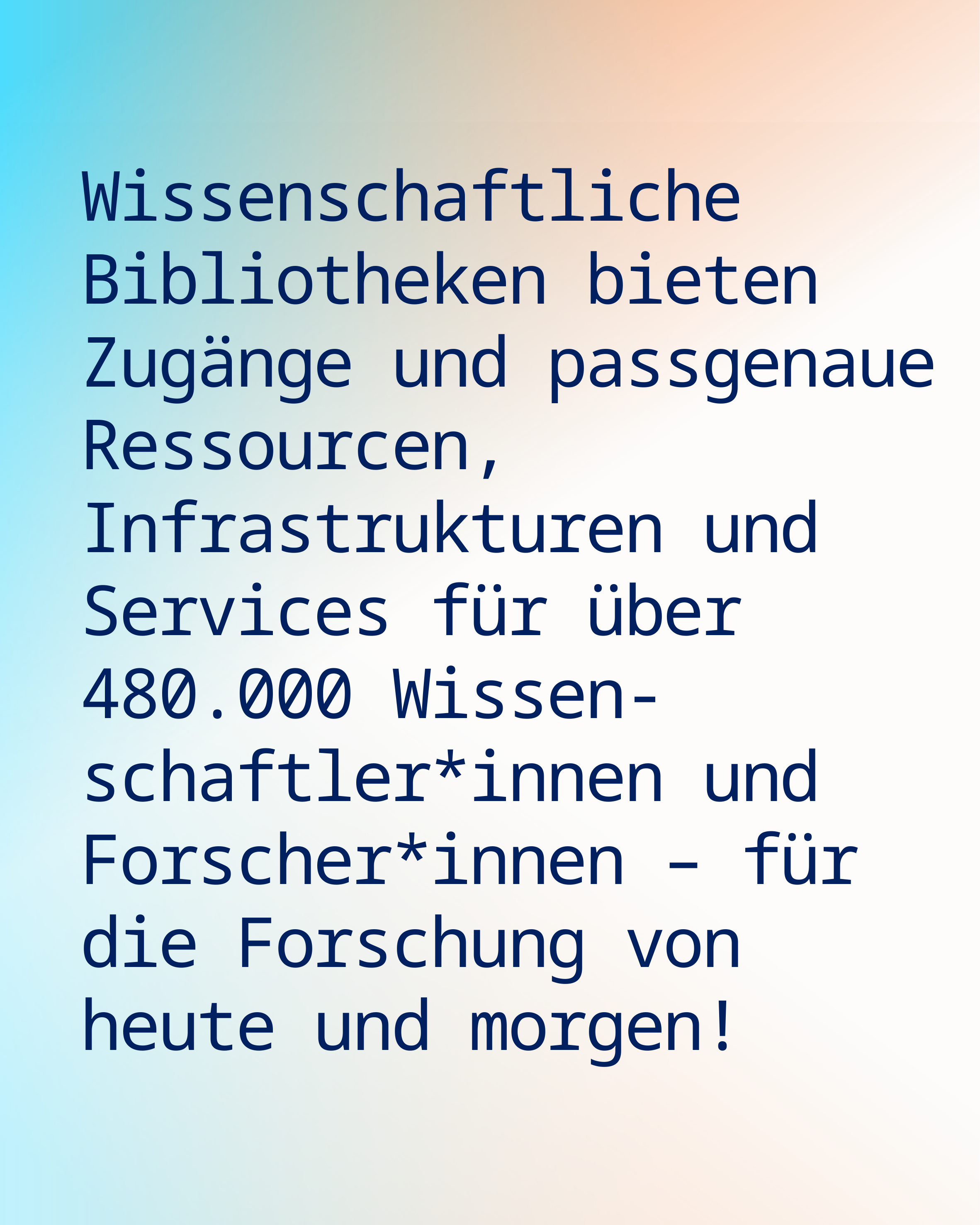

Wissenschaftliche Bibliotheken bieten Zugänge und passgenaue Ressourcen, Infrastrukturen und Services für über 480.000 Wissen-schaftler*innen und Forscher*innen – für die Forschung von heute und morgen!